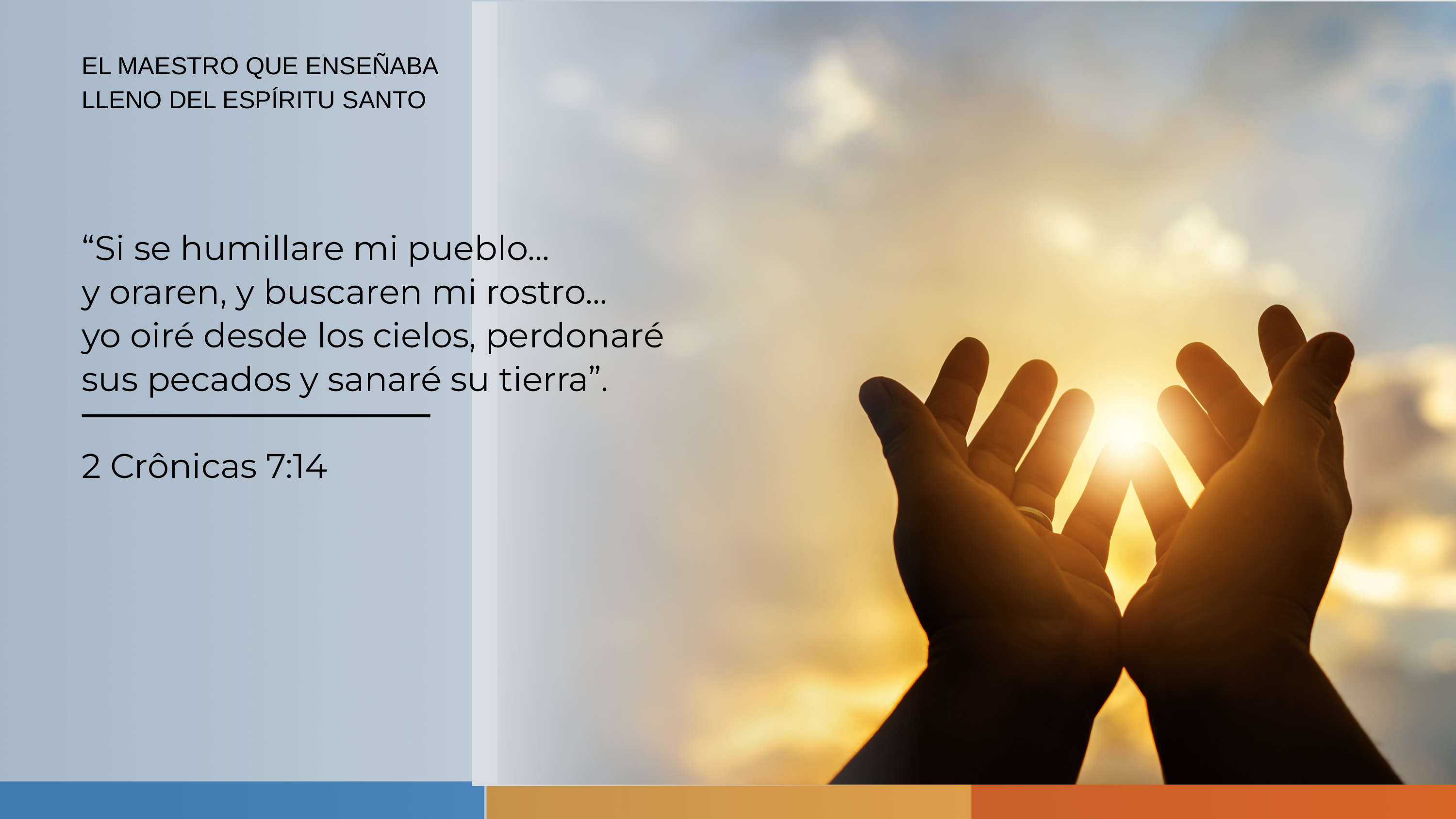

EL MAESTRO QUE ENSEÑABA
LLENO DEL ESPÍRITU SANTO
“Si se humillare mi pueblo...
y oraren, y buscaren mi rostro...
yo oiré desde los cielos, perdonaré sus pecados y sanaré su tierra”.

2 Crônicas 7:14